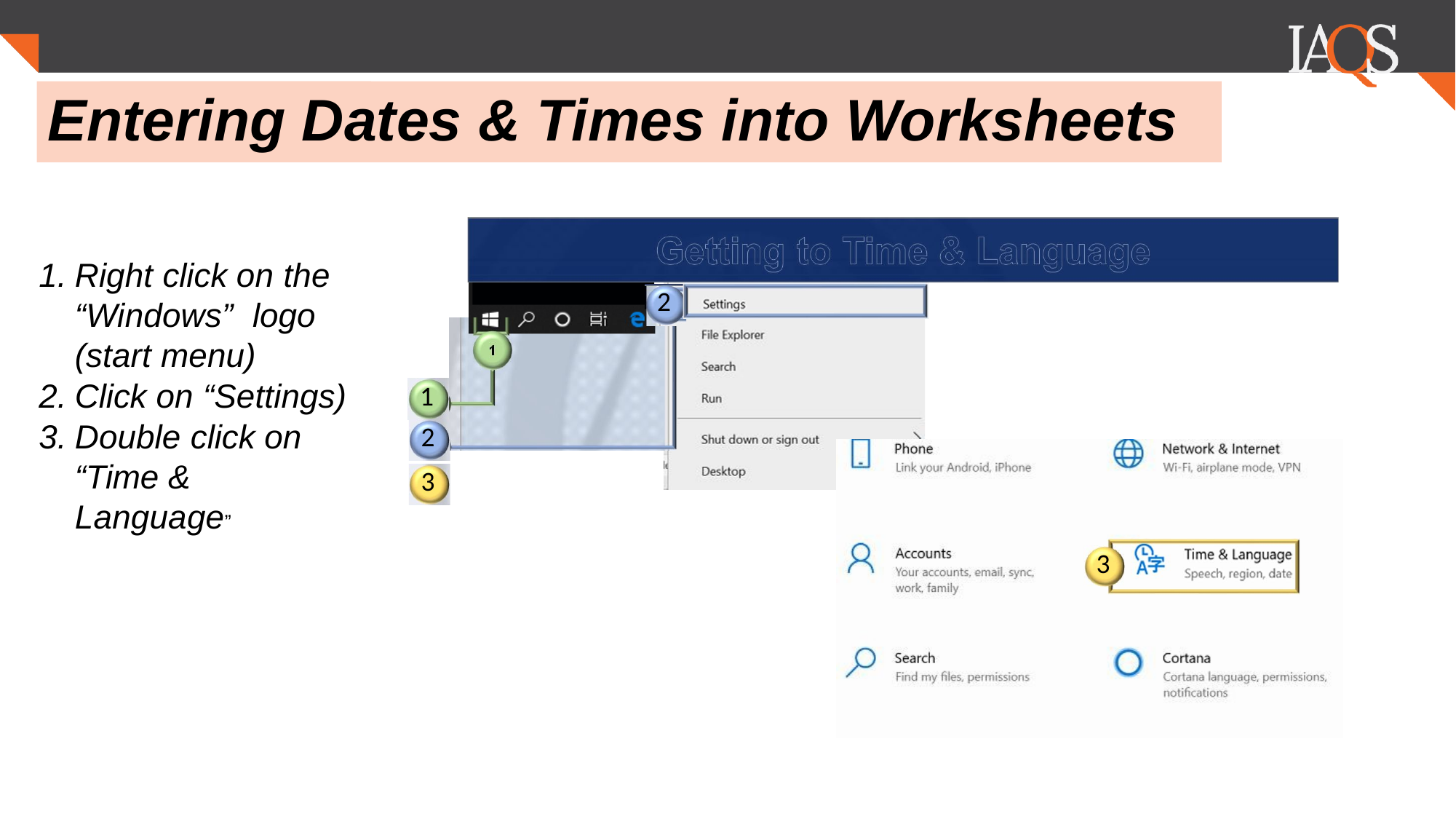

.
# Entering Dates & Times into Worksheets

Right click on the “Windows”  logo (start menu)
Click on “Settings)
Double click on “Time &  Language”

  2

  1
  2

  3

  3